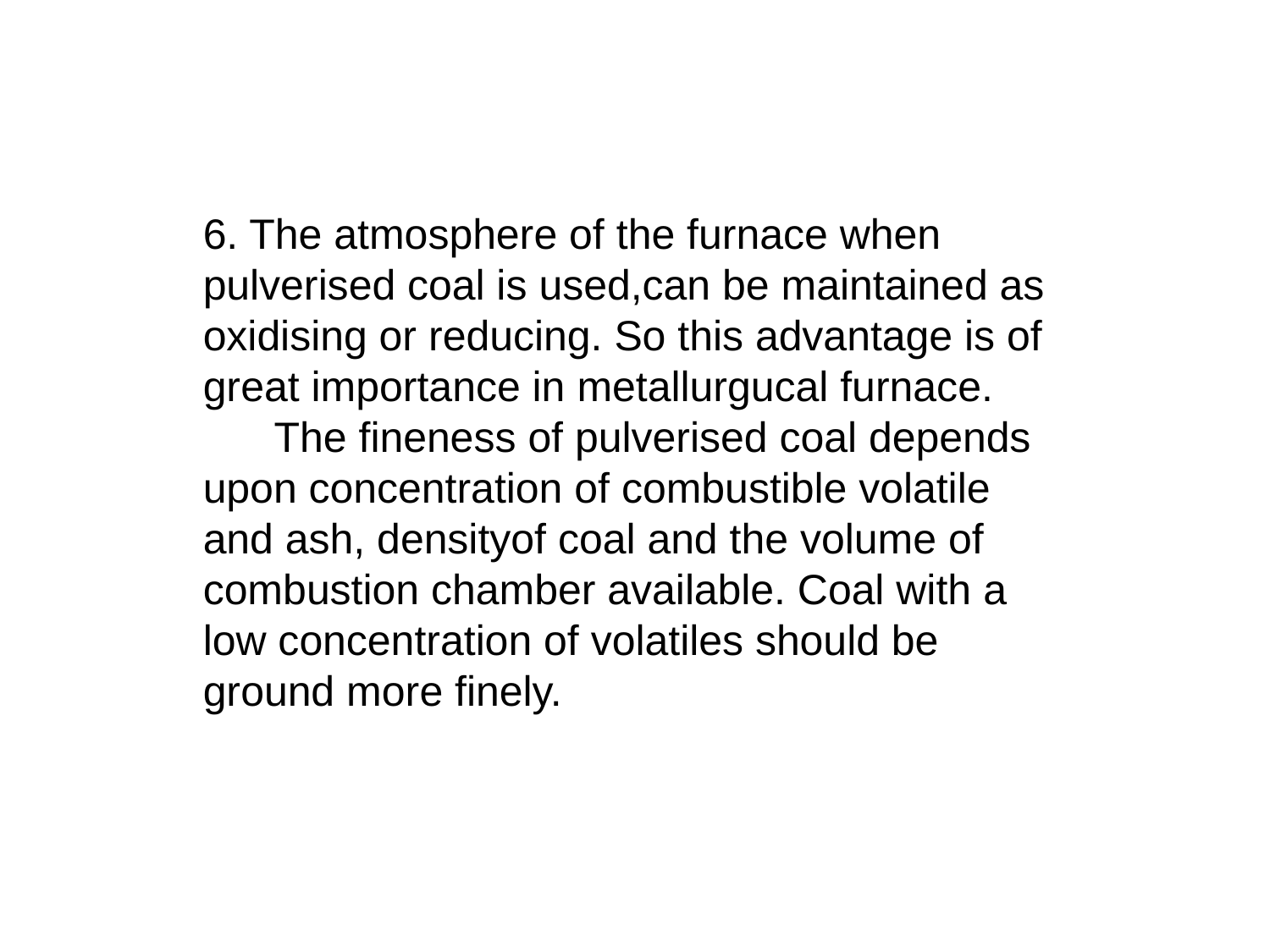

6. The atmosphere of the furnace when pulverised coal is used,can be maintained as oxidising or reducing. So this advantage is of great importance in metallurgucal furnace.
      The fineness of pulverised coal depends upon concentration of combustible volatile and ash, densityof coal and the volume of combustion chamber available. Coal with a low concentration of volatiles should be ground more finely.